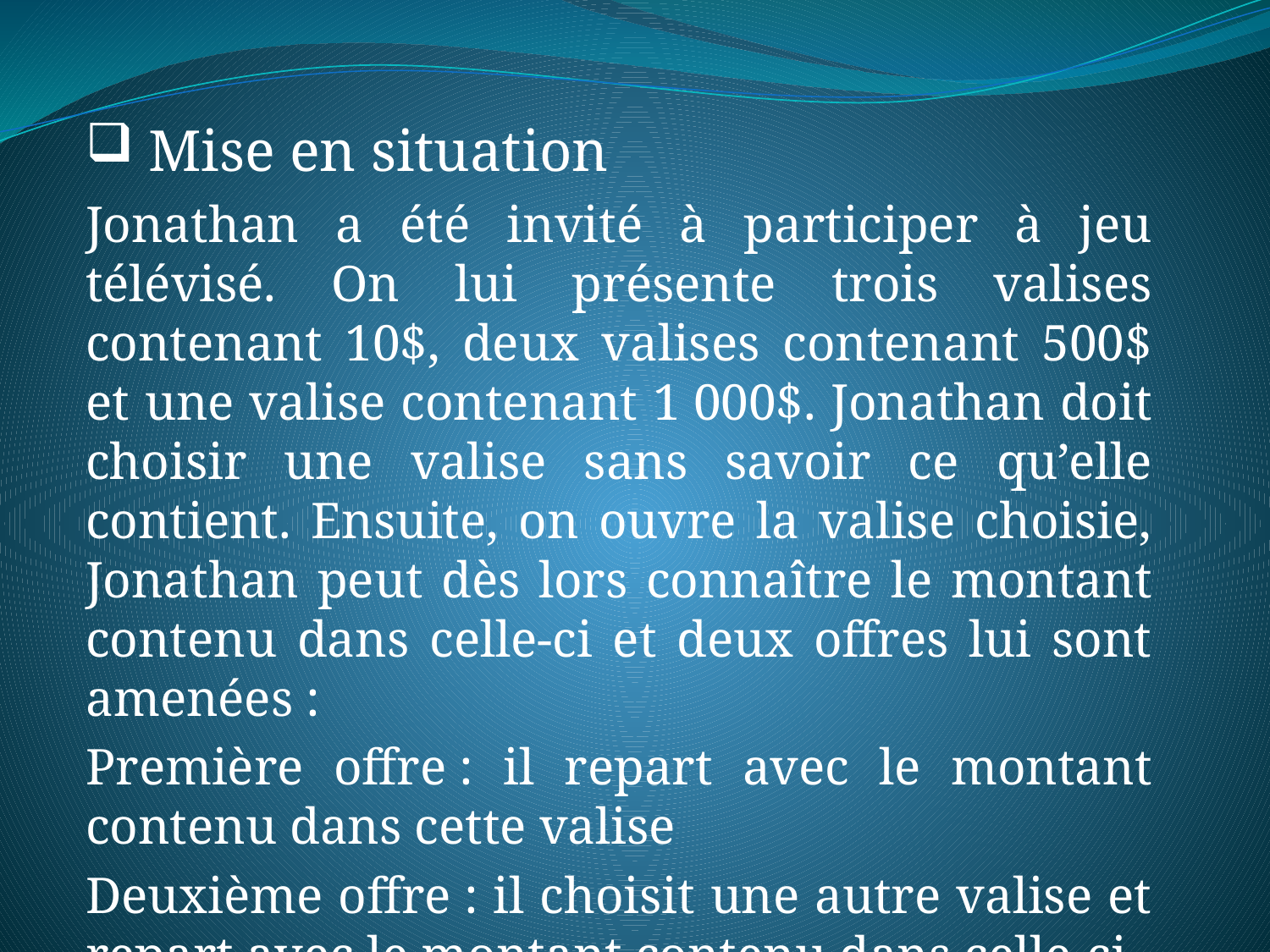

Mise en situation
Jonathan a été invité à participer à jeu télévisé. On lui présente trois valises contenant 10$, deux valises contenant 500$ et une valise contenant 1 000$. Jonathan doit choisir une valise sans savoir ce qu’elle contient. Ensuite, on ouvre la valise choisie, Jonathan peut dès lors connaître le montant contenu dans celle-ci et deux offres lui sont amenées :
Première offre : il repart avec le montant contenu dans cette valise
Deuxième offre : il choisit une autre valise et repart avec le montant contenu dans celle-ci.